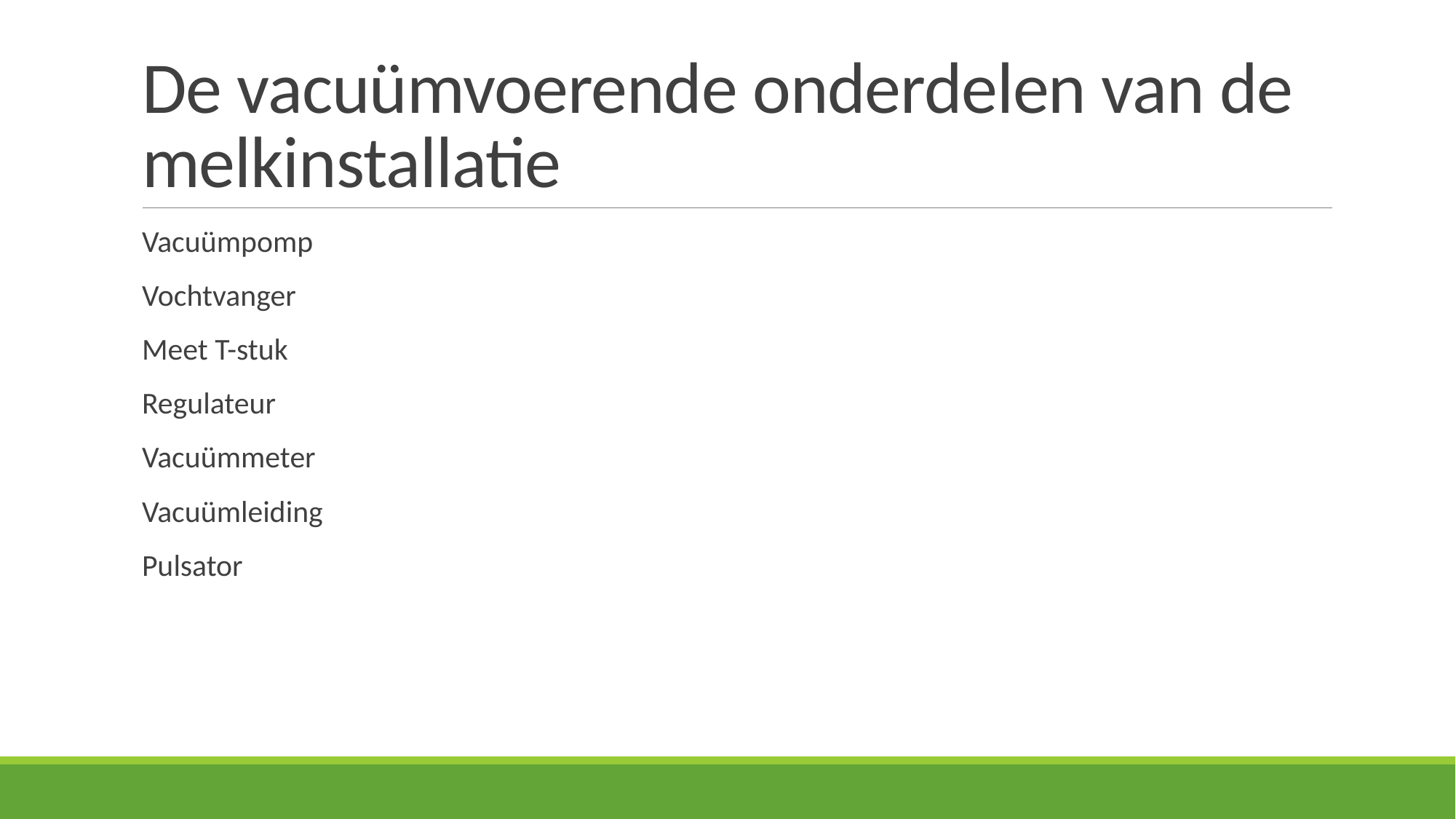

# De vacuümvoerende onderdelen van de melkinstallatie
Vacuümpomp
Vochtvanger
Meet T-stuk
Regulateur
Vacuümmeter
Vacuümleiding
Pulsator